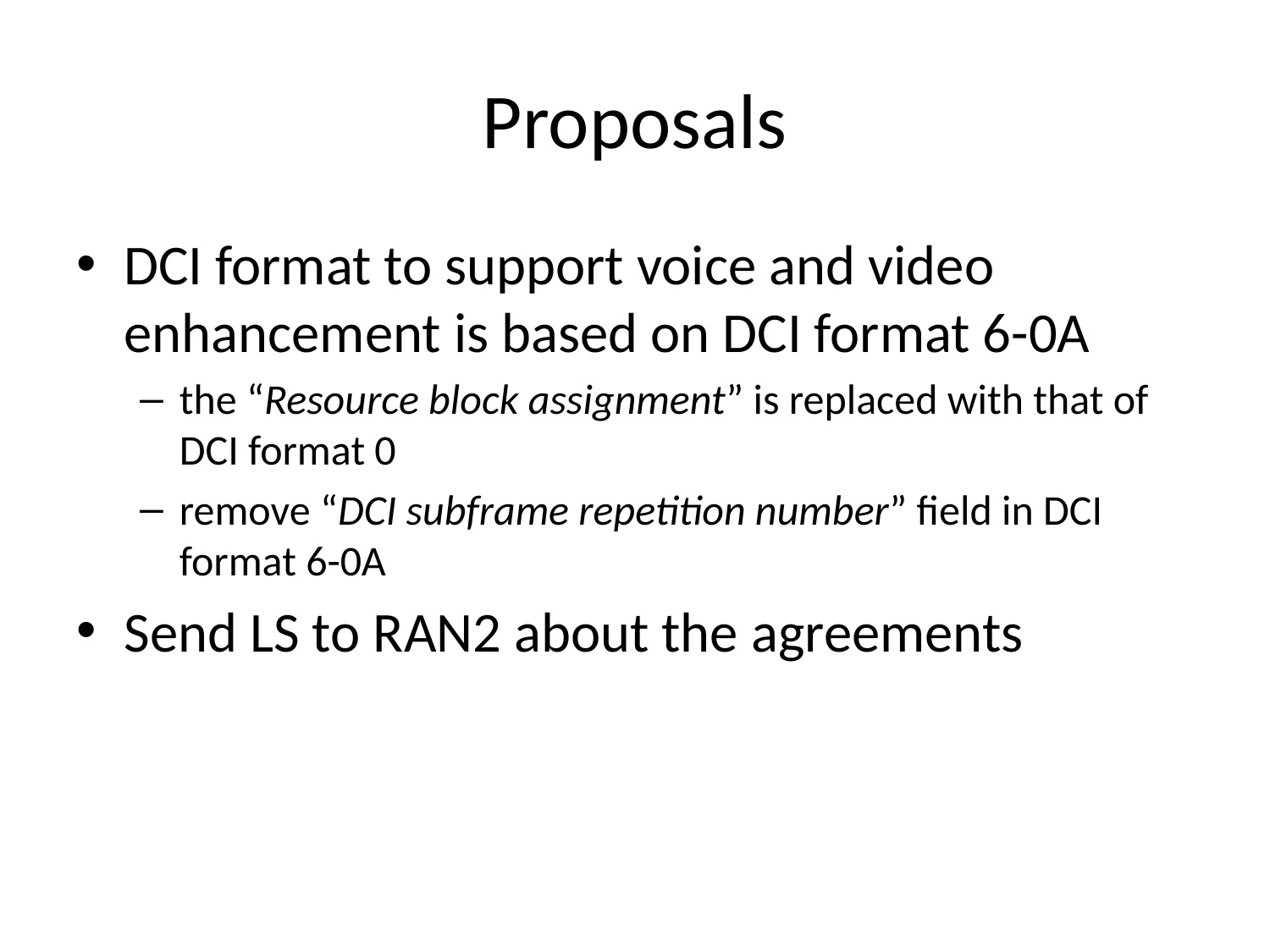

# Proposals
DCI format to support voice and video enhancement is based on DCI format 6-0A
the “Resource block assignment” is replaced with that of DCI format 0
remove “DCI subframe repetition number” field in DCI format 6-0A
Send LS to RAN2 about the agreements